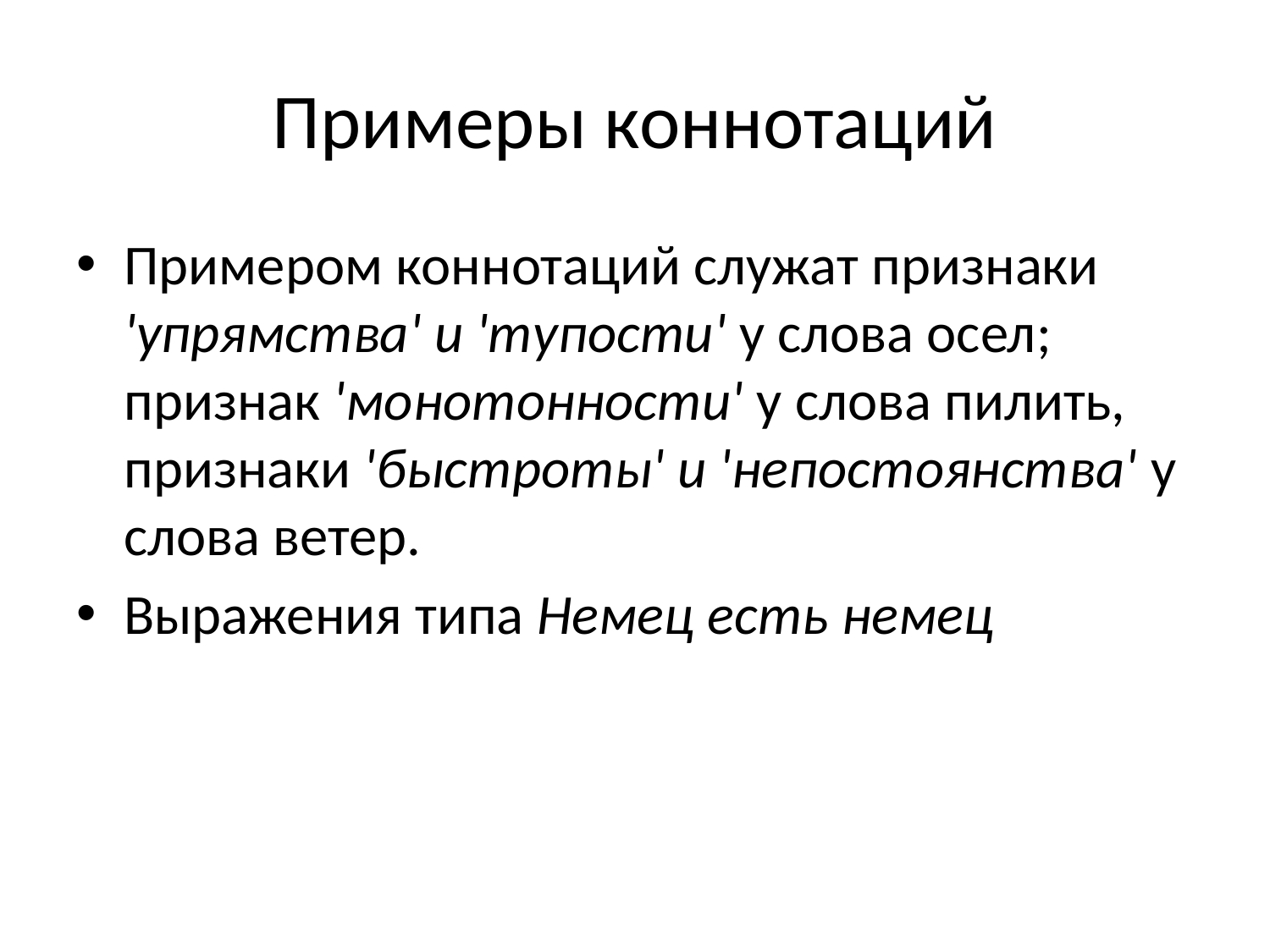

# Примеры коннотаций
Примером коннотаций служат признаки 'упрямства' и 'тупости' у слова осел; признак 'монотонности' у слова пилить, признаки 'быстроты' и 'непостоянства' у слова ветер.
Выражения типа Немец есть немец